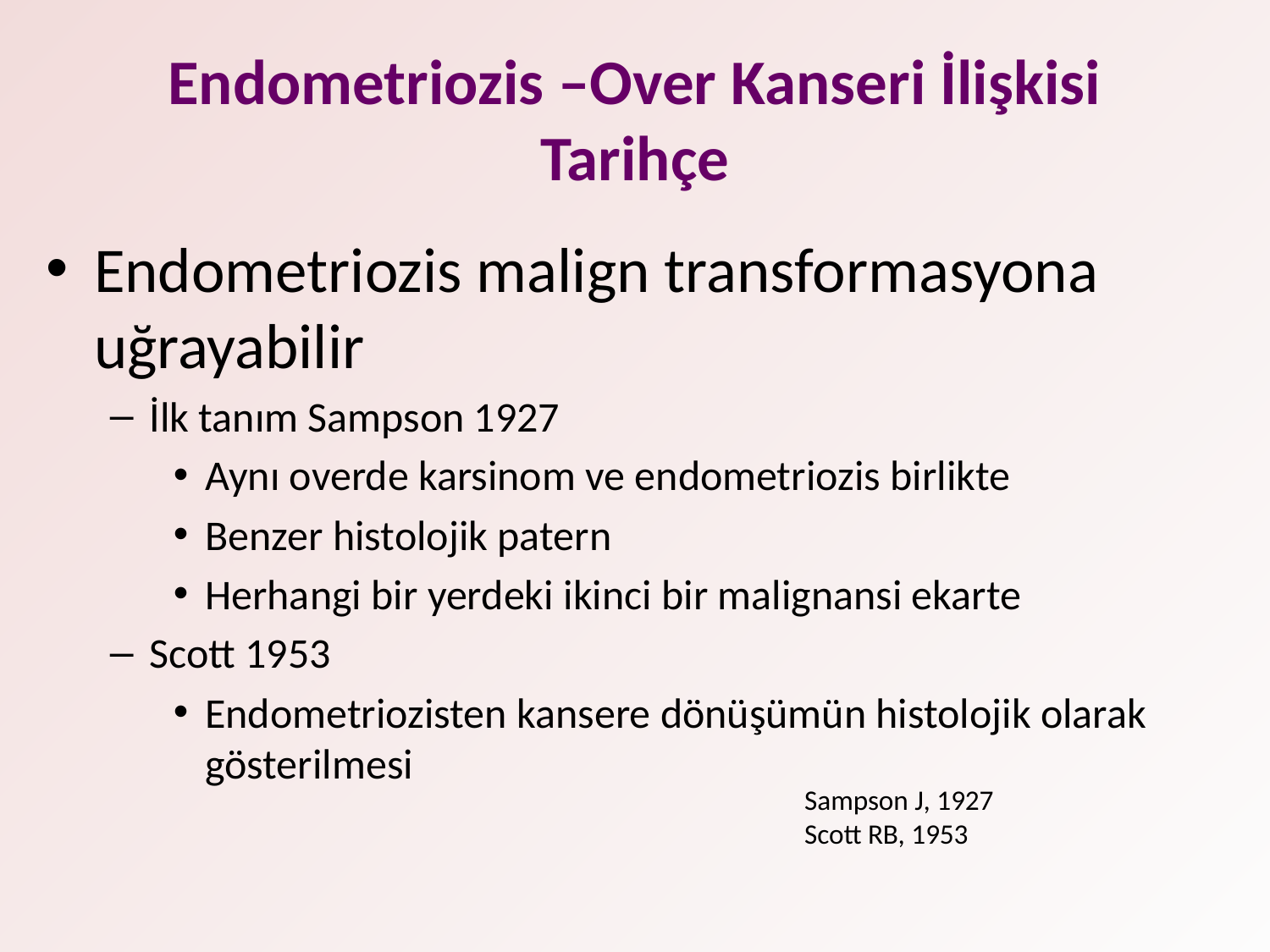

# Endometriozis –Over Kanseri İlişkisi Tarihçe
Endometriozis malign transformasyona uğrayabilir
İlk tanım Sampson 1927
Aynı overde karsinom ve endometriozis birlikte
Benzer histolojik patern
Herhangi bir yerdeki ikinci bir malignansi ekarte
Scott 1953
Endometriozisten kansere dönüşümün histolojik olarak gösterilmesi
Sampson J, 1927
Scott RB, 1953